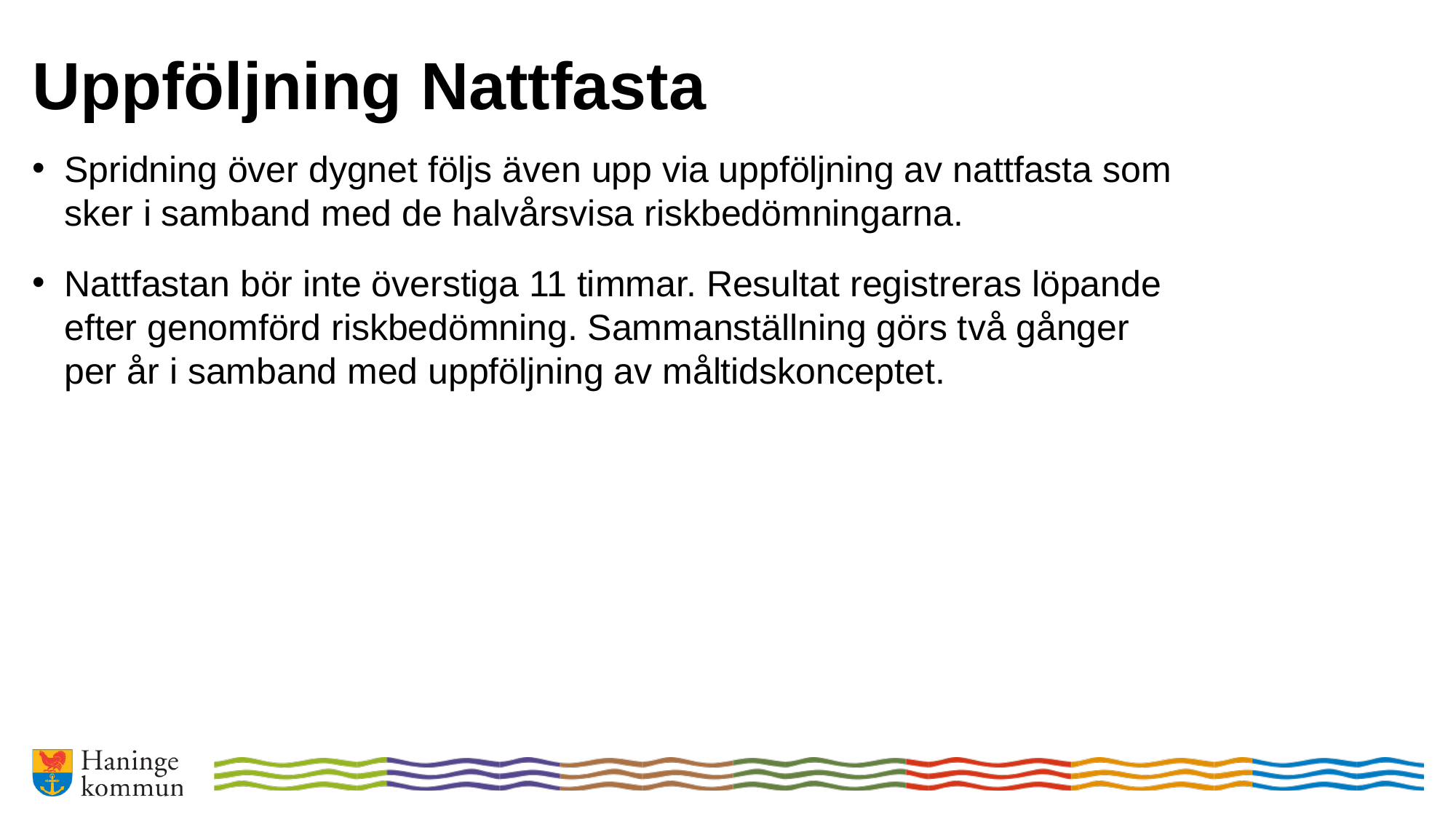

# Uppföljning Nattfasta
Spridning över dygnet följs även upp via uppföljning av nattfasta som sker i samband med de halvårsvisa riskbedömningarna.
Nattfastan bör inte överstiga 11 timmar. Resultat registreras löpande efter genomförd riskbedömning. Sammanställning görs två gånger per år i samband med uppföljning av måltidskonceptet.